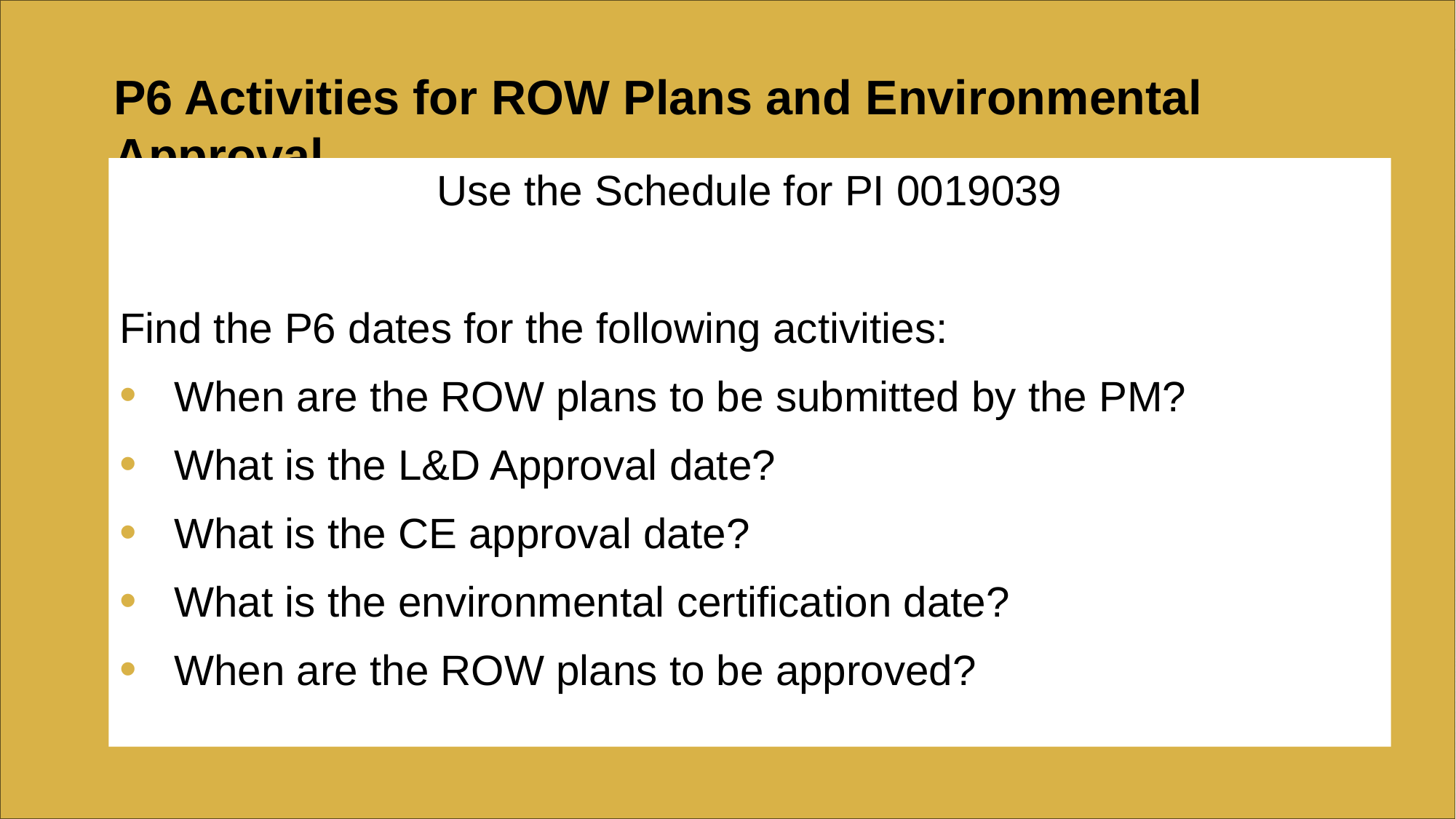

P6 Activities for ROW Plans and Environmental Approval
Use the Schedule for PI 0019039

Find the P6 dates for the following activities:
When are the ROW plans to be submitted by the PM?
What is the L&D Approval date?
What is the CE approval date?
What is the environmental certification date?
When are the ROW plans to be approved?